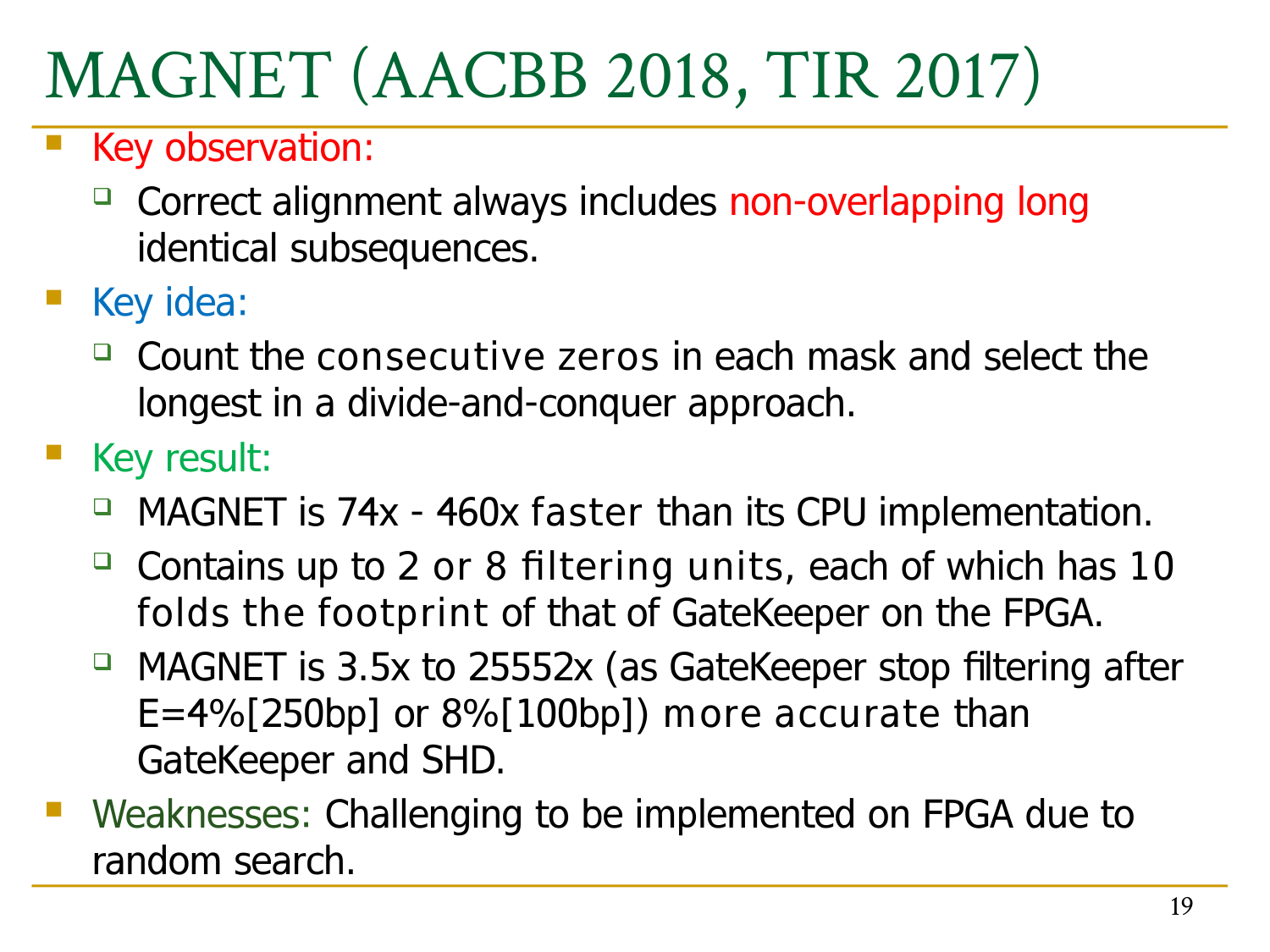

# MAGNET (AACBB 2018, TIR 2017)
Key observation:
Correct alignment always includes non-overlapping long identical subsequences.
Key idea:
Count the consecutive zeros in each mask and select the longest in a divide-and-conquer approach.
Key result:
MAGNET is 74x - 460x faster than its CPU implementation.
Contains up to 2 or 8 filtering units, each of which has 10 folds the footprint of that of GateKeeper on the FPGA.
MAGNET is 3.5x to 25552x (as GateKeeper stop filtering after E=4%[250bp] or 8%[100bp]) more accurate than GateKeeper and SHD.
Weaknesses: Challenging to be implemented on FPGA due to random search.
19